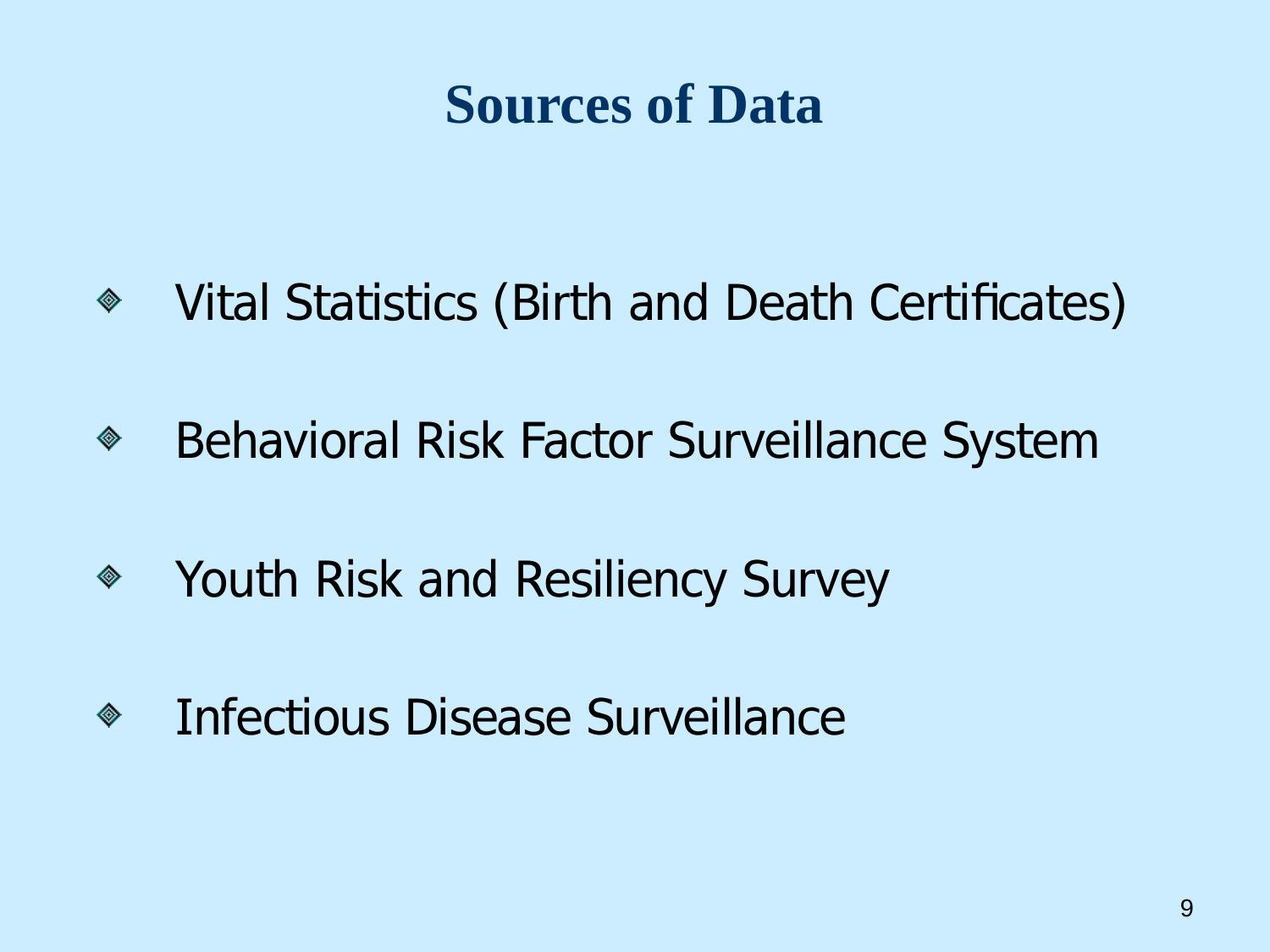

# Sources of Data
Vital Statistics (Birth and Death Certificates)

Behavioral Risk Factor Surveillance System

Youth Risk and Resiliency Survey

Infectious Disease Surveillance
9